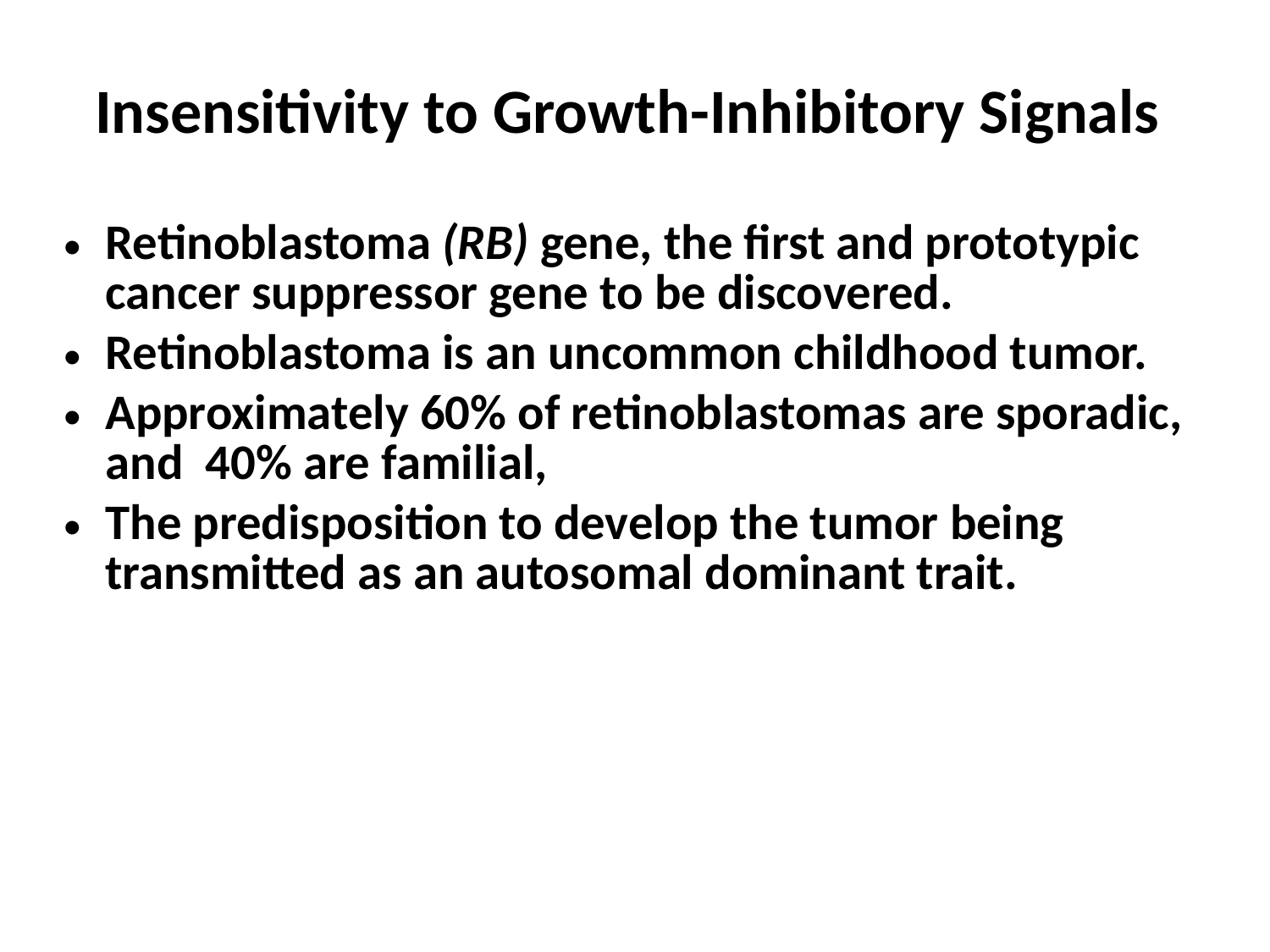

Insensitivity to Growth-Inhibitory Signals
Retinoblastoma (RB) gene, the first and prototypic cancer suppressor gene to be discovered.
Retinoblastoma is an uncommon childhood tumor.
Approximately 60% of retinoblastomas are sporadic, and  40% are familial,
The predisposition to develop the tumor being transmitted as an autosomal dominant trait.